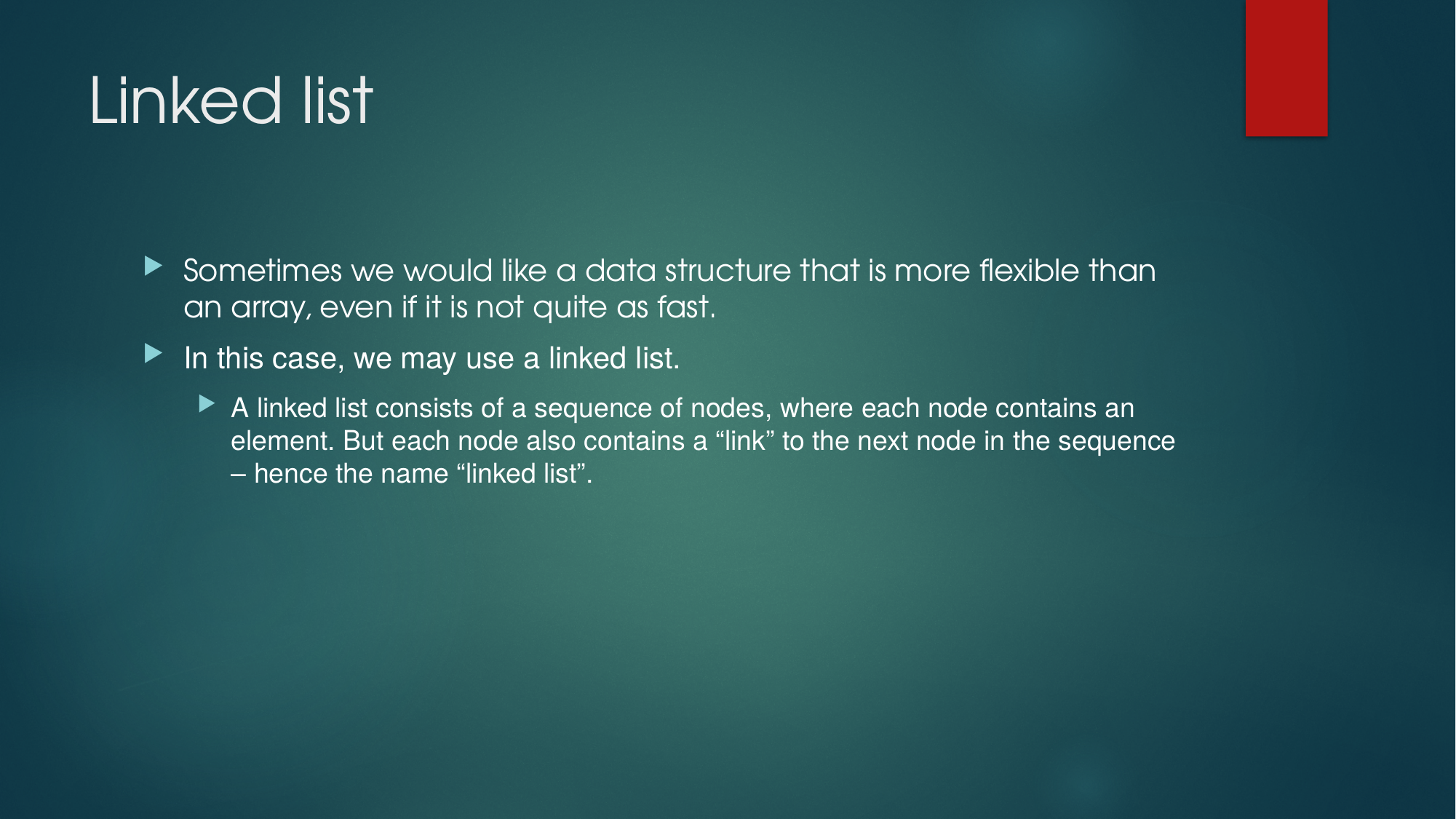

# Linked list
Sometimes we would like a data structure that is more flexible than an array, even if it is not quite as fast.
In this case, we may use a linked list.
A linked list consists of a sequence of nodes, where each node contains an element. But each node also contains a “link” to the next node in the sequence – hence the name “linked list”.